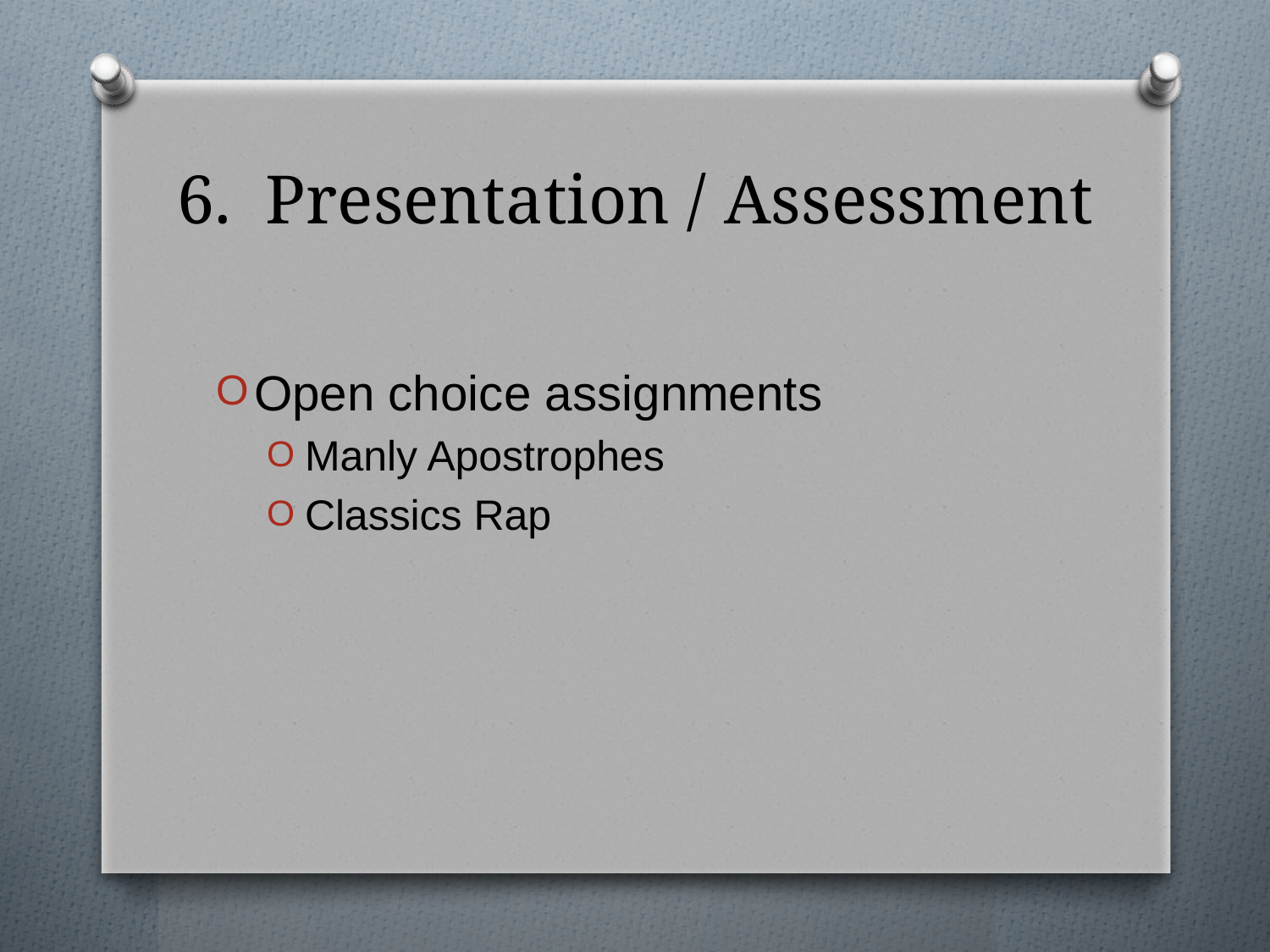

# 6.  Presentation / Assessment

Open choice assignments
Manly Apostrophes
Classics Rap